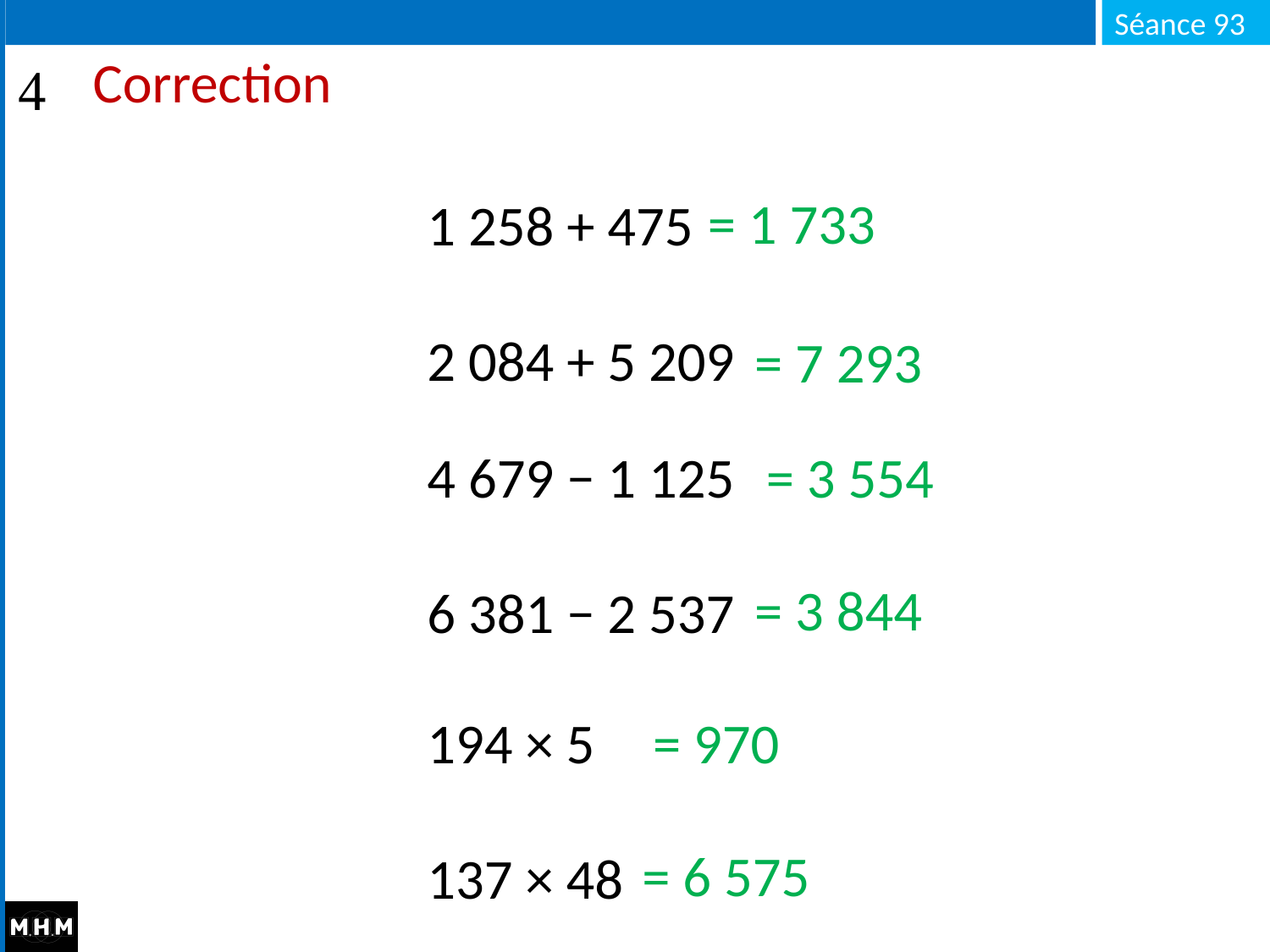

# Correction
 = 1 733
1 258 + 475

2 084 + 5 209
 = 7 293
4 679 − 1 125

6 381 − 2 537
 = 3 554
 = 3 844
 = 970
194 × 5

137 × 48
 = 6 575